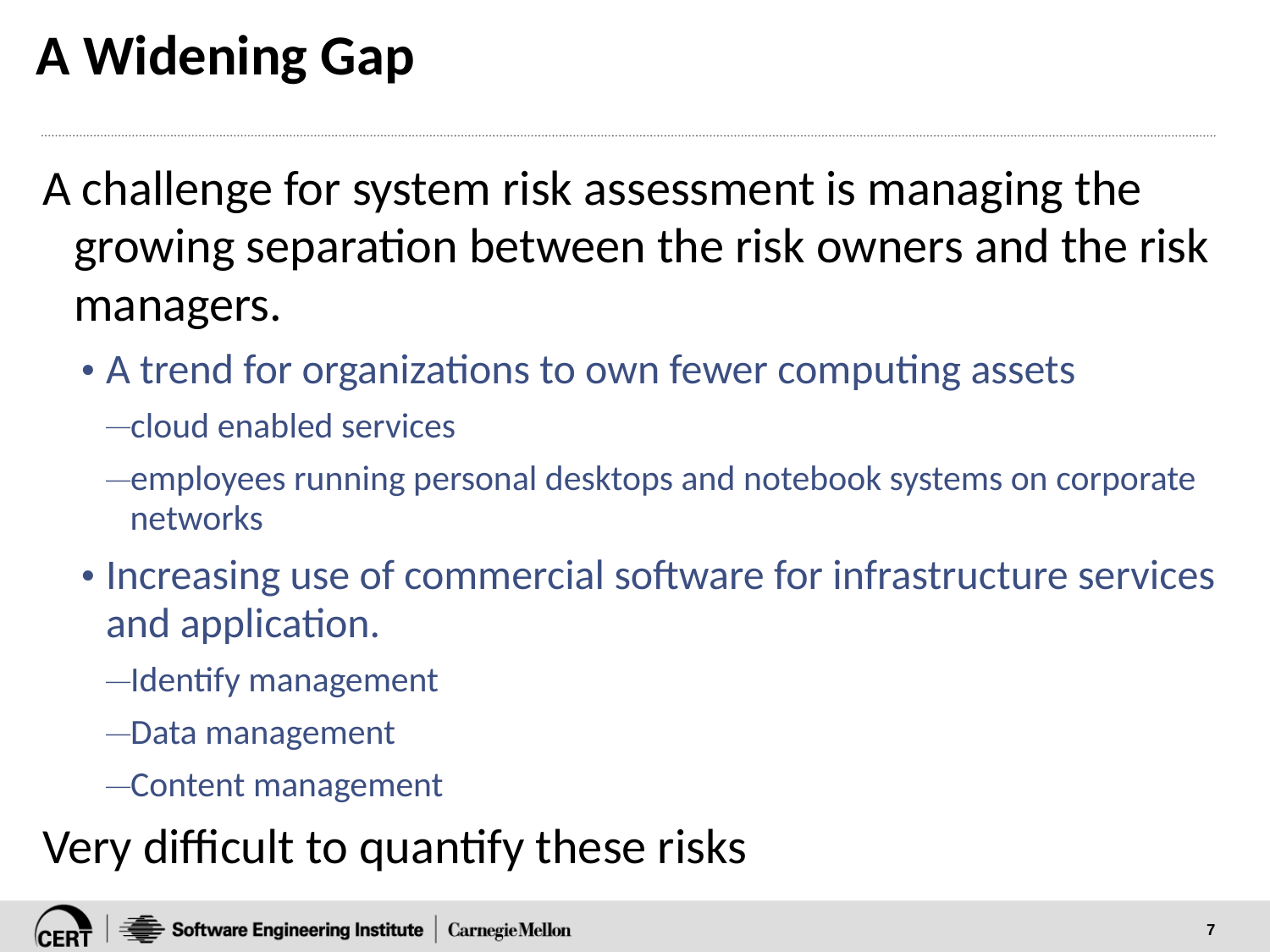

# A Widening Gap
A challenge for system risk assessment is managing the  growing separation between the risk owners and the risk managers.
A trend for organizations to own fewer computing assets
cloud enabled services
employees running personal desktops and notebook systems on corporate networks
Increasing use of commercial software for infrastructure services and application.
Identify management
Data management
Content management
Very difficult to quantify these risks